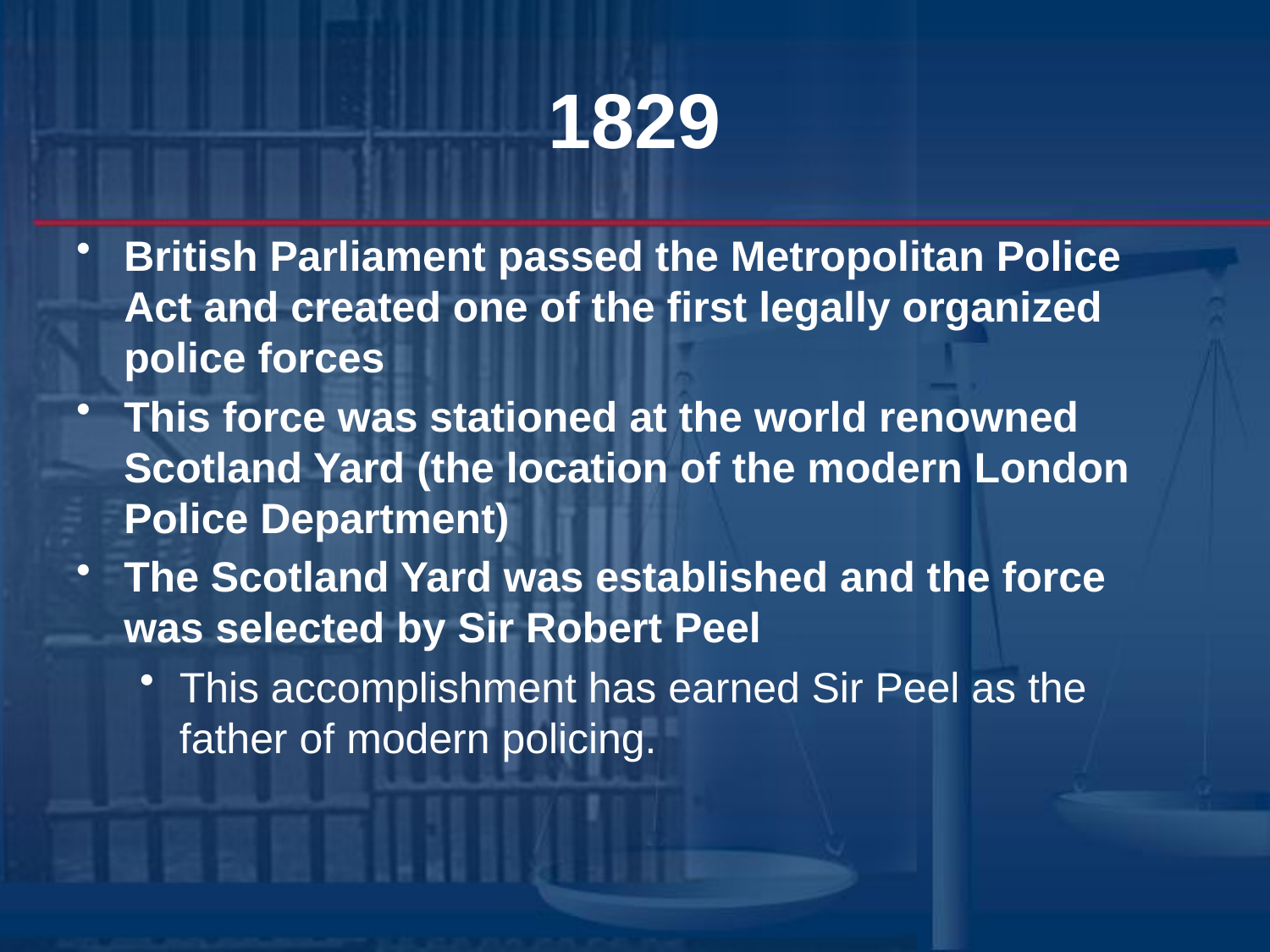

# 1829
British Parliament passed the Metropolitan Police Act and created one of the first legally organized police forces
This force was stationed at the world renowned Scotland Yard (the location of the modern London Police Department)
The Scotland Yard was established and the force was selected by Sir Robert Peel
This accomplishment has earned Sir Peel as the father of modern policing.